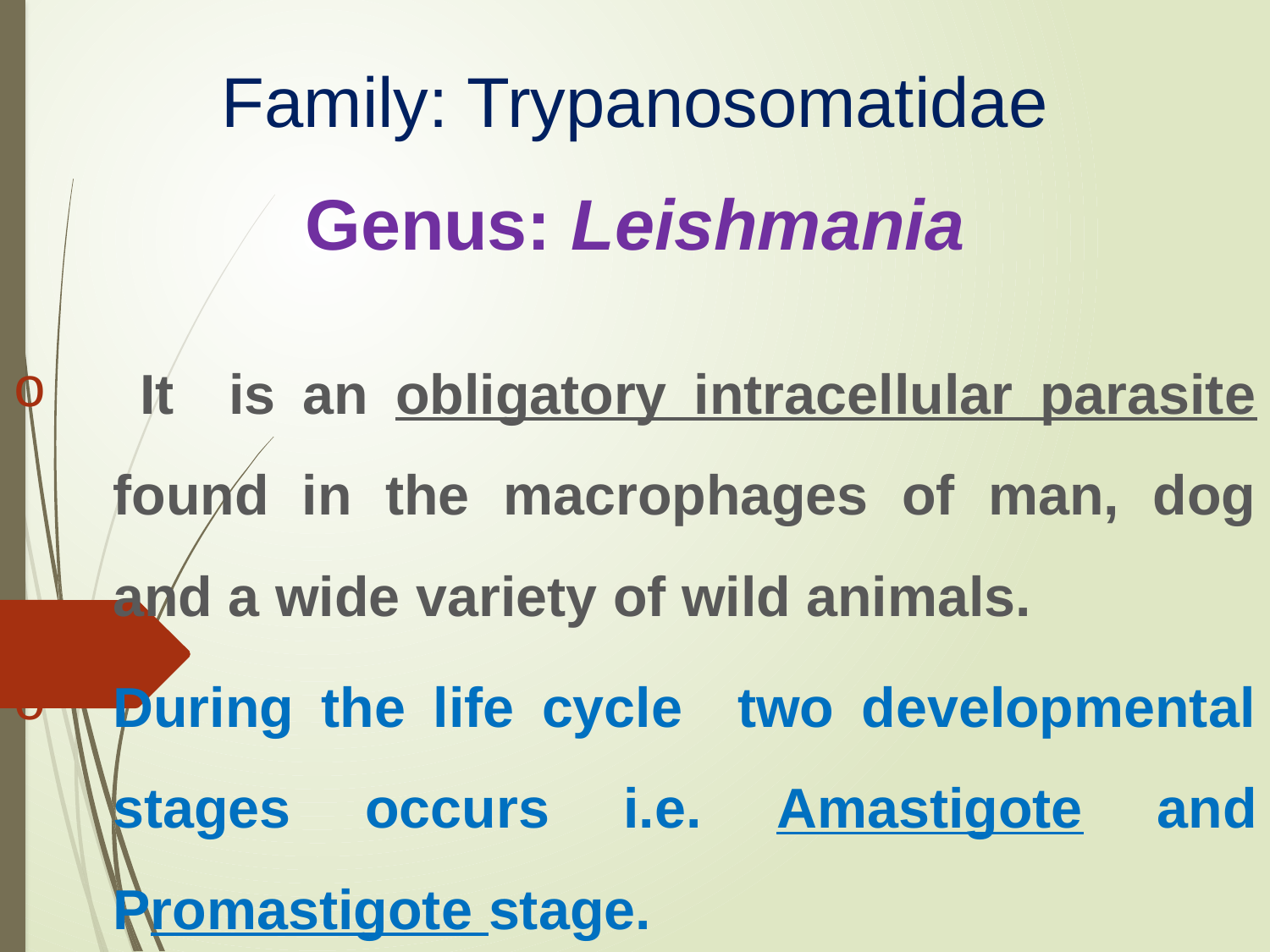

# Family: Trypanosomatidae

Genus: Leishmania

 It  is an obligatory intracellular parasite found in the macrophages of man, dog and a wide variety of wild animals.
During the life cycle  two developmental stages occurs i.e. Amastigote and Promastigote stage.